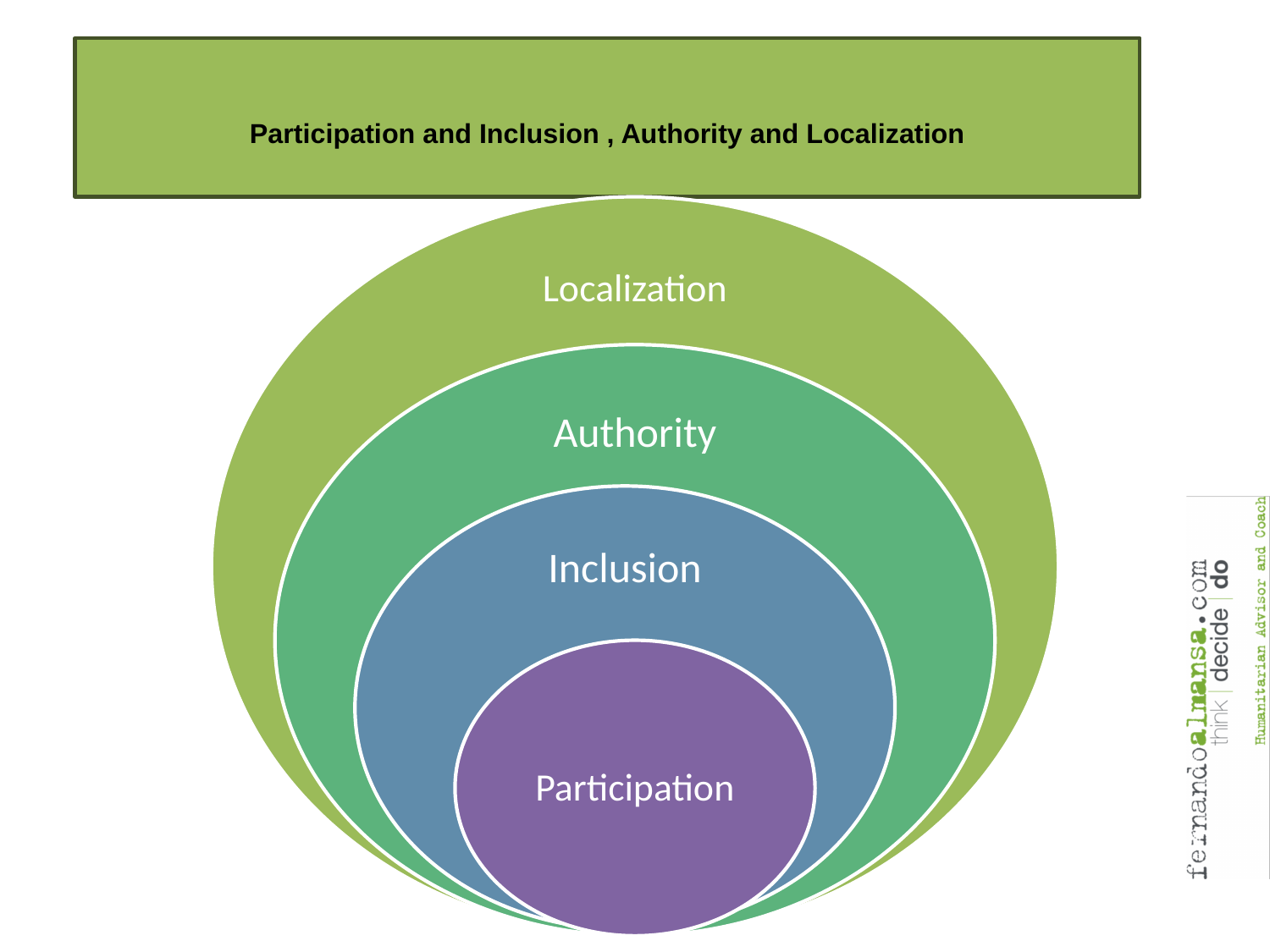

# Participation and Inclusion , Authority and Localization
Localization
Authority
Inclusion
Participation